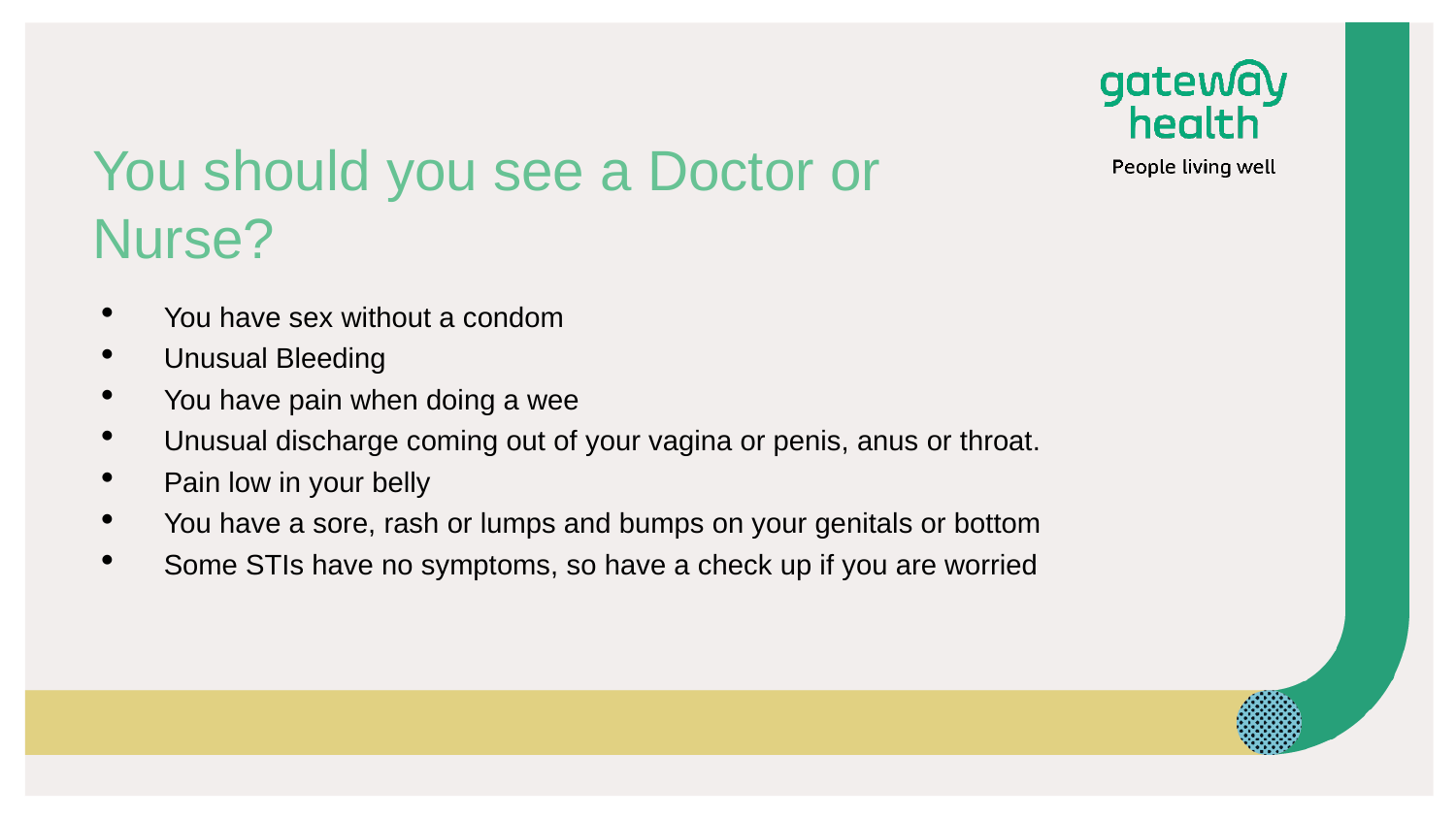

# You should you see a Doctor or Nurse?
You have sex without a condom
Unusual Bleeding
You have pain when doing a wee
Unusual discharge coming out of your vagina or penis, anus or throat.
Pain low in your belly
You have a sore, rash or lumps and bumps on your genitals or bottom
Some STIs have no symptoms, so have a check up if you are worried